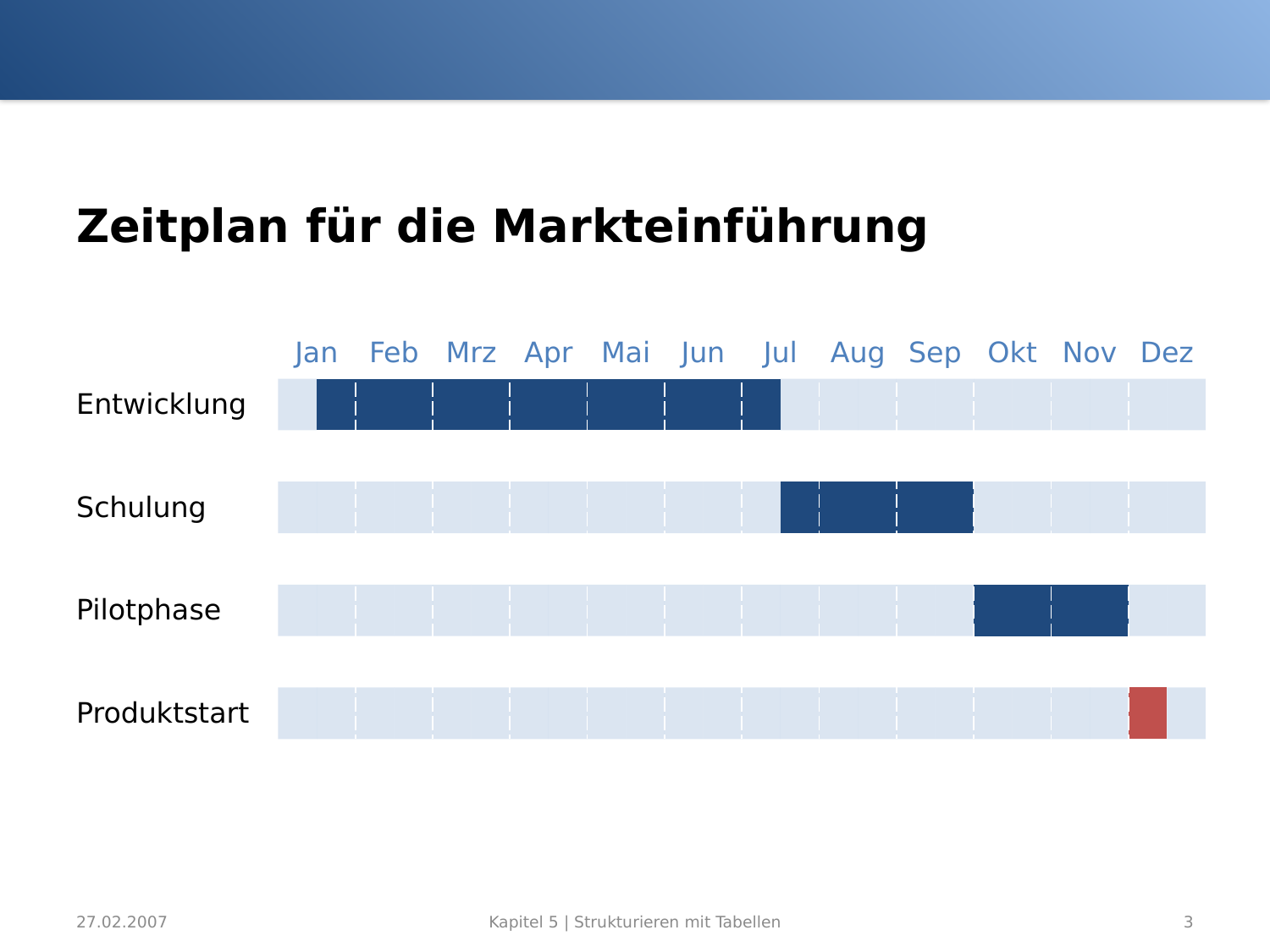

# Zeitplan für die Markteinführung
|  | Jan |  | Feb |  | Mrz |  | Apr |  | Mai |  | Jun |  | Jul |  | Aug |  | Sep |  | Okt |  | Nov |  | Dez |  |
| --- | --- | --- | --- | --- | --- | --- | --- | --- | --- | --- | --- | --- | --- | --- | --- | --- | --- | --- | --- | --- | --- | --- | --- | --- |
| Entwicklung |  |  |  |  |  |  |  |  |  |  |  |  |  |  |  |  |  |  |  |  |  |  |  |  |
|  |  |  |  |  |  |  |  |  |  |  |  |  |  |  |  |  |  |  |  |  |  |  |  |  |
| Schulung |  |  |  |  |  |  |  |  |  |  |  |  |  |  |  |  |  |  |  |  |  |  |  |  |
|  |  |  |  |  |  |  |  |  |  |  |  |  |  |  |  |  |  |  |  |  |  |  |  |  |
| Pilotphase |  |  |  |  |  |  |  |  |  |  |  |  |  |  |  |  |  |  |  |  |  |  |  |  |
|  |  |  |  |  |  |  |  |  |  |  |  |  |  |  |  |  |  |  |  |  |  |  |  |  |
| Produktstart |  |  |  |  |  |  |  |  |  |  |  |  |  |  |  |  |  |  |  |  |  |  |  |  |
Kapitel 5 | Strukturieren mit Tabellen
27.02.2007
3